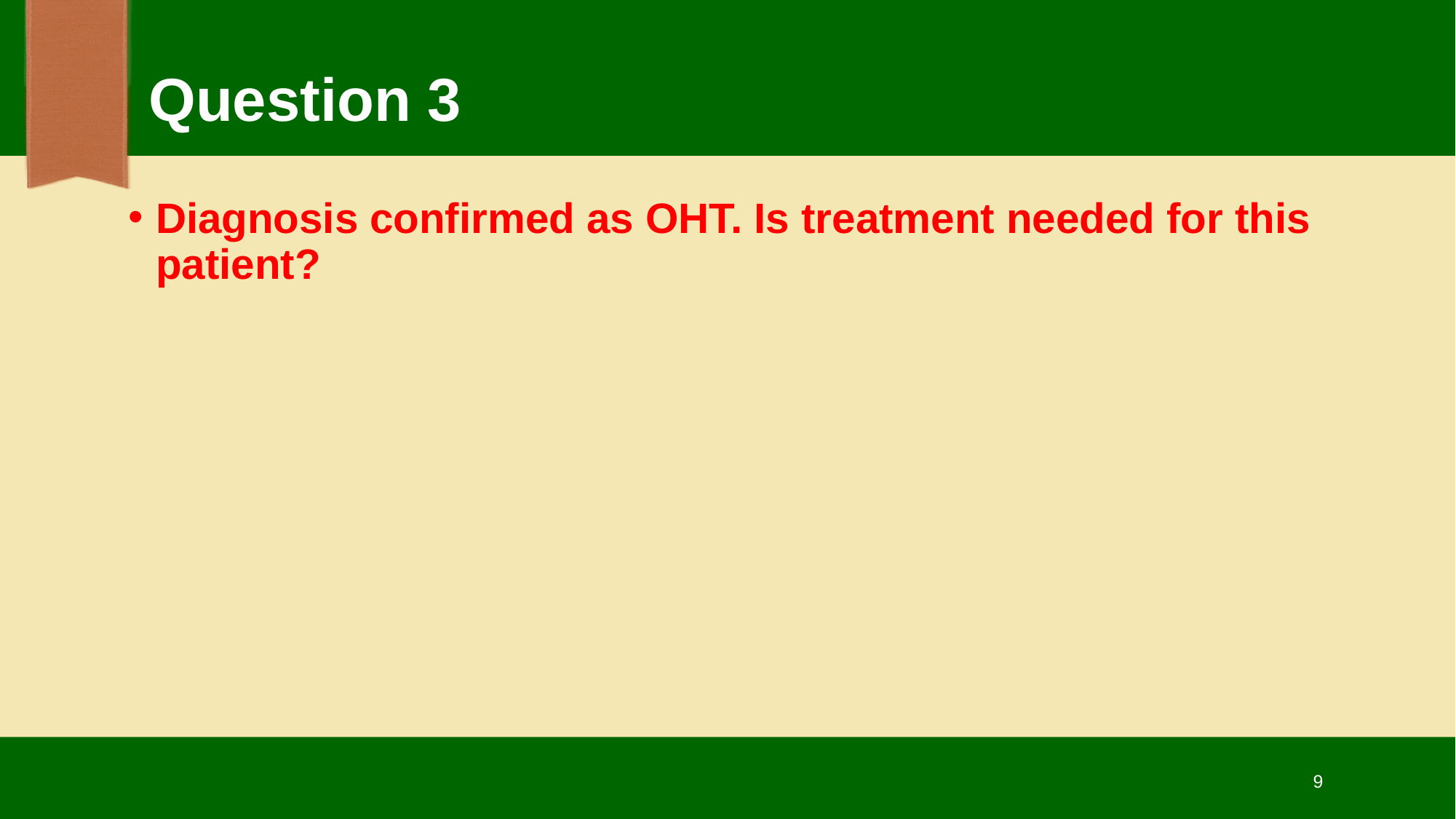

# Question 3
Diagnosis confirmed as OHT. Is treatment needed for this patient?

9